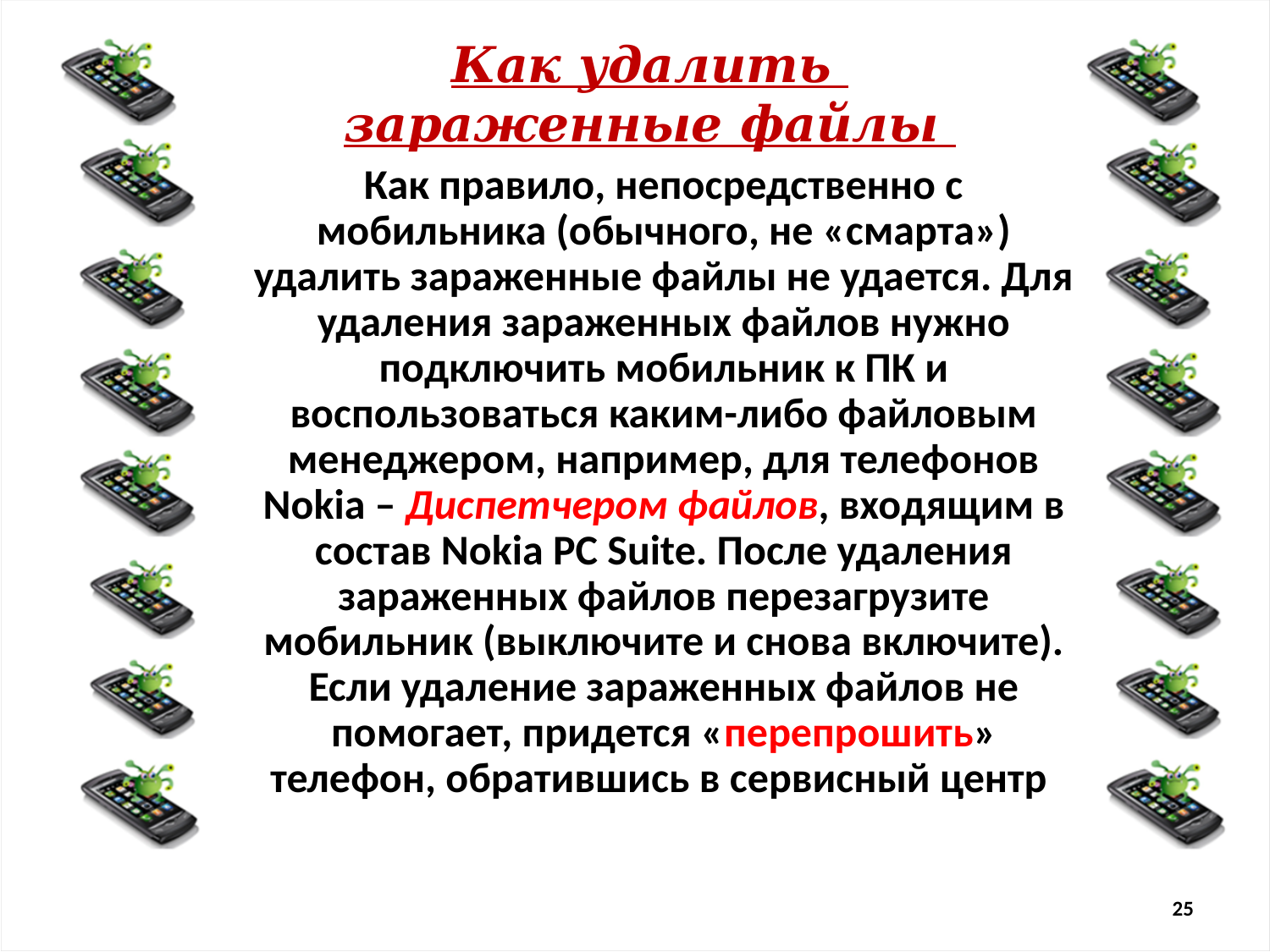

# Как удалить зараженные файлы
     Как правило, непосредственно с мобильника (обычного, не «смарта») удалить зараженные файлы не удается. Для удаления зараженных файлов нужно подключить мобильник к ПК и воспользоваться каким-либо файловым менеджером, например, для телефонов Nokia – Диспетчером файлов, входящим в состав Nokia PC Suite. После удаления зараженных файлов перезагрузите мобильник (выключите и снова включите).
Если удаление зараженных файлов не помогает, придется «перепрошить» телефон, обратившись в сервисный центр
25